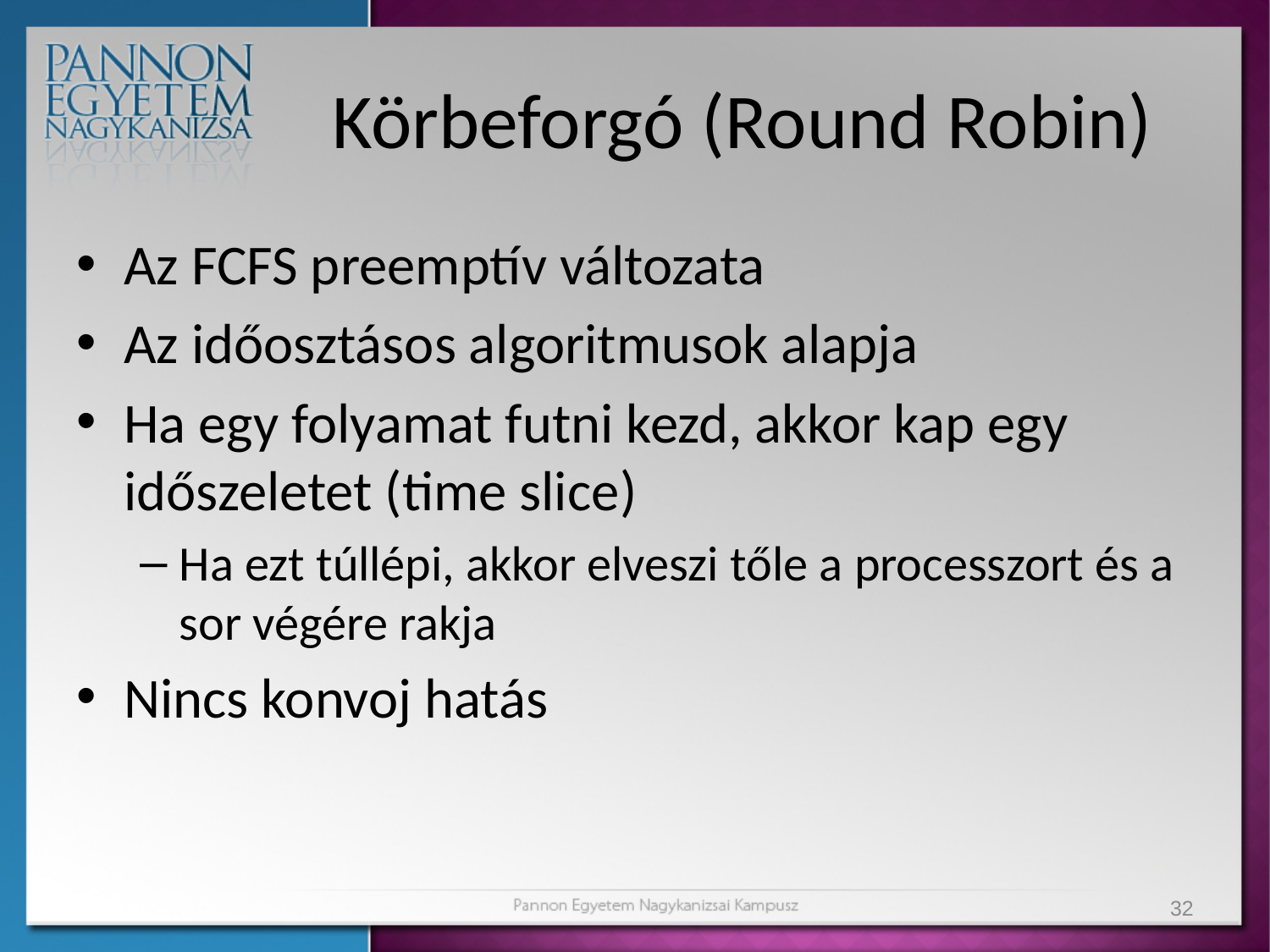

# Körbeforgó (Round Robin)
Az FCFS preemptív változata
Az időosztásos algoritmusok alapja
Ha egy folyamat futni kezd, akkor kap egy időszeletet (time slice)
Ha ezt túllépi, akkor elveszi tőle a processzort és a sor végére rakja
Nincs konvoj hatás
32